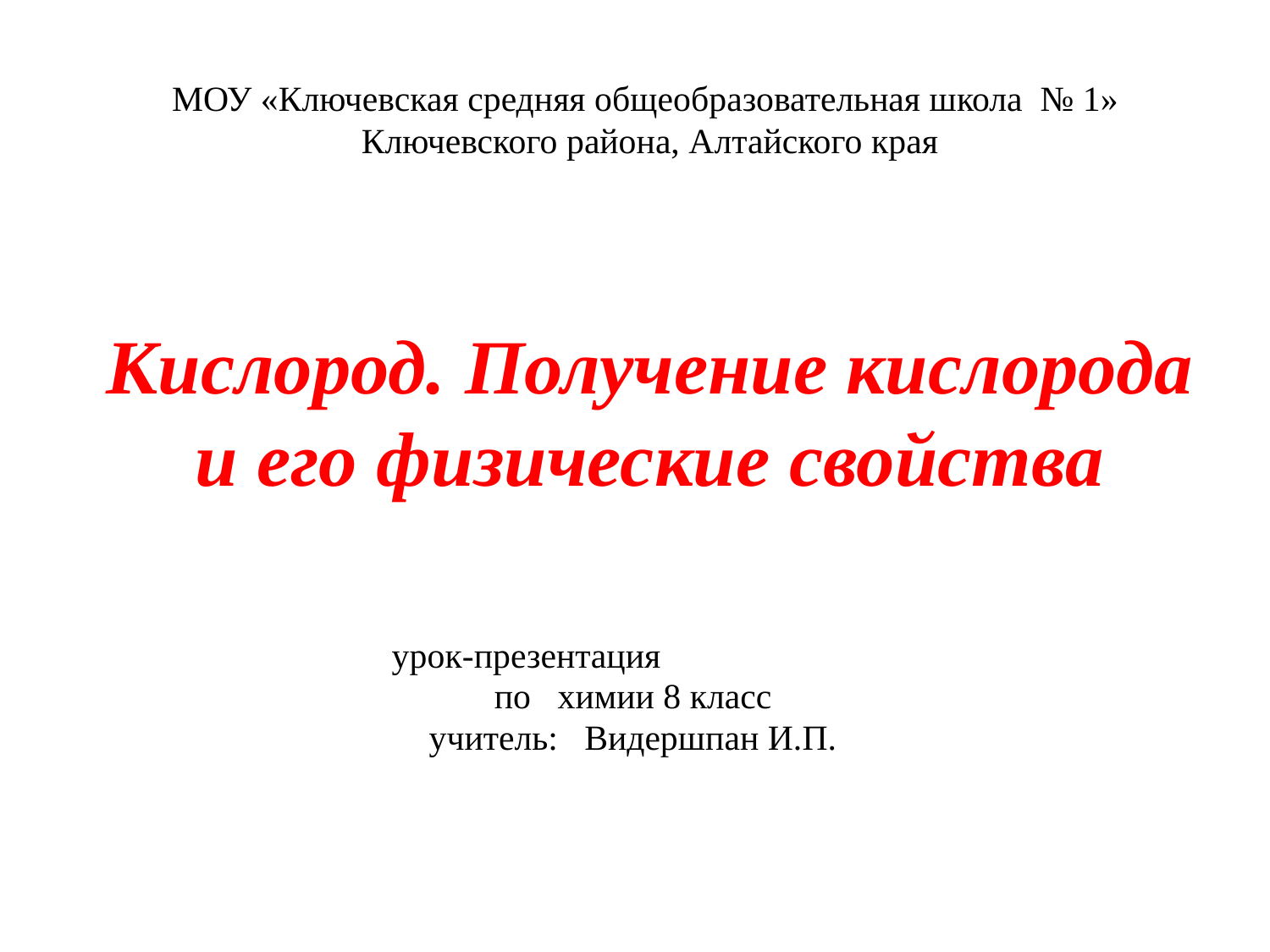

МОУ «Ключевская средняя общеобразовательная школа  № 1»
Ключевского района, Алтайского края
# Кислород. Получение кислорода и его физические свойства
урок-презентация
по   химии 8 класс
учитель:   Видершпан И.П.